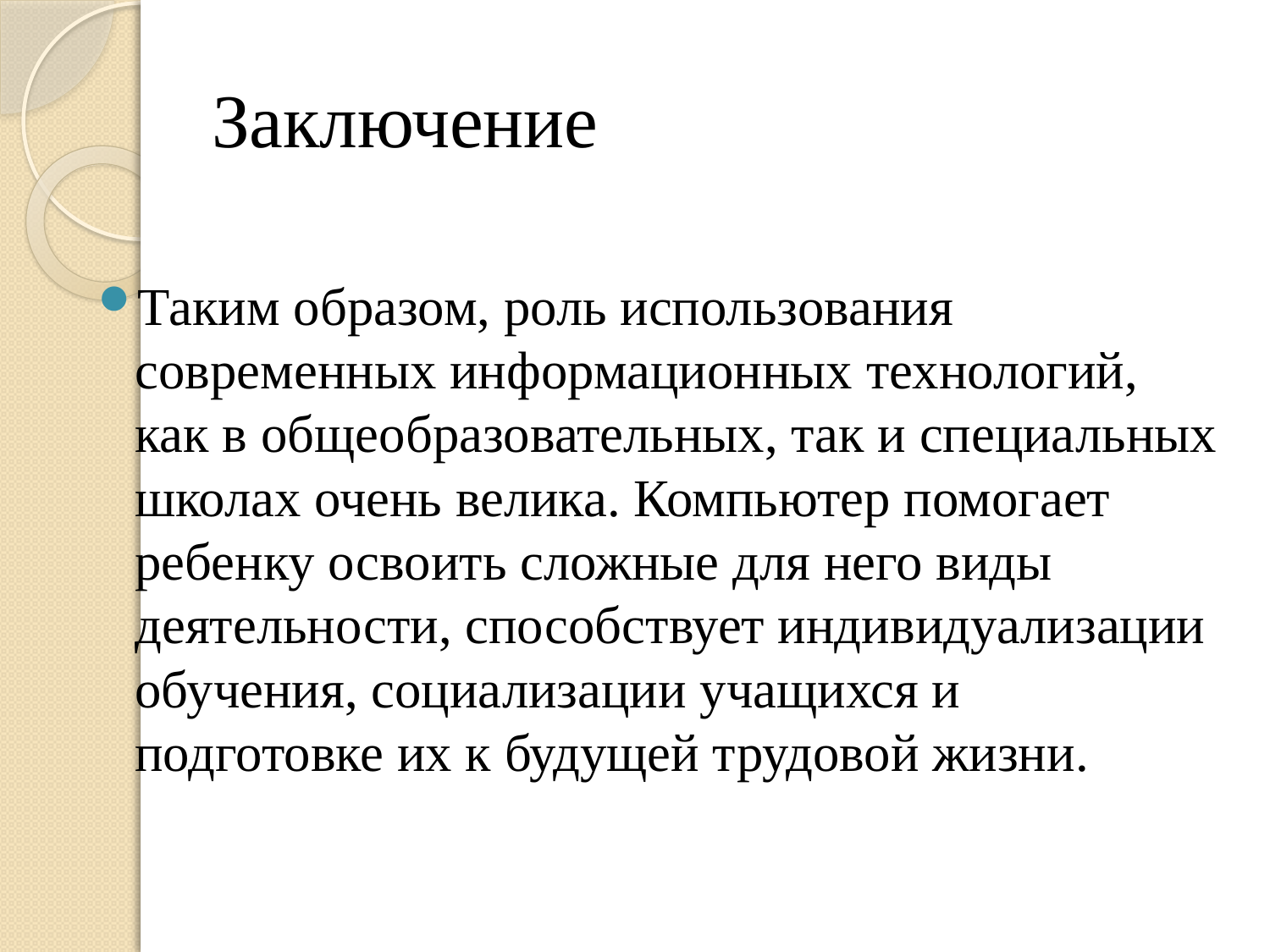

# Заключение
Таким образом, роль использования современных информационных технологий, как в общеобразовательных, так и специальных школах очень велика. Компьютер помогает ребенку освоить сложные для него виды деятельности, способствует индивидуализации обучения, социализации учащихся и подготовке их к будущей трудовой жизни.